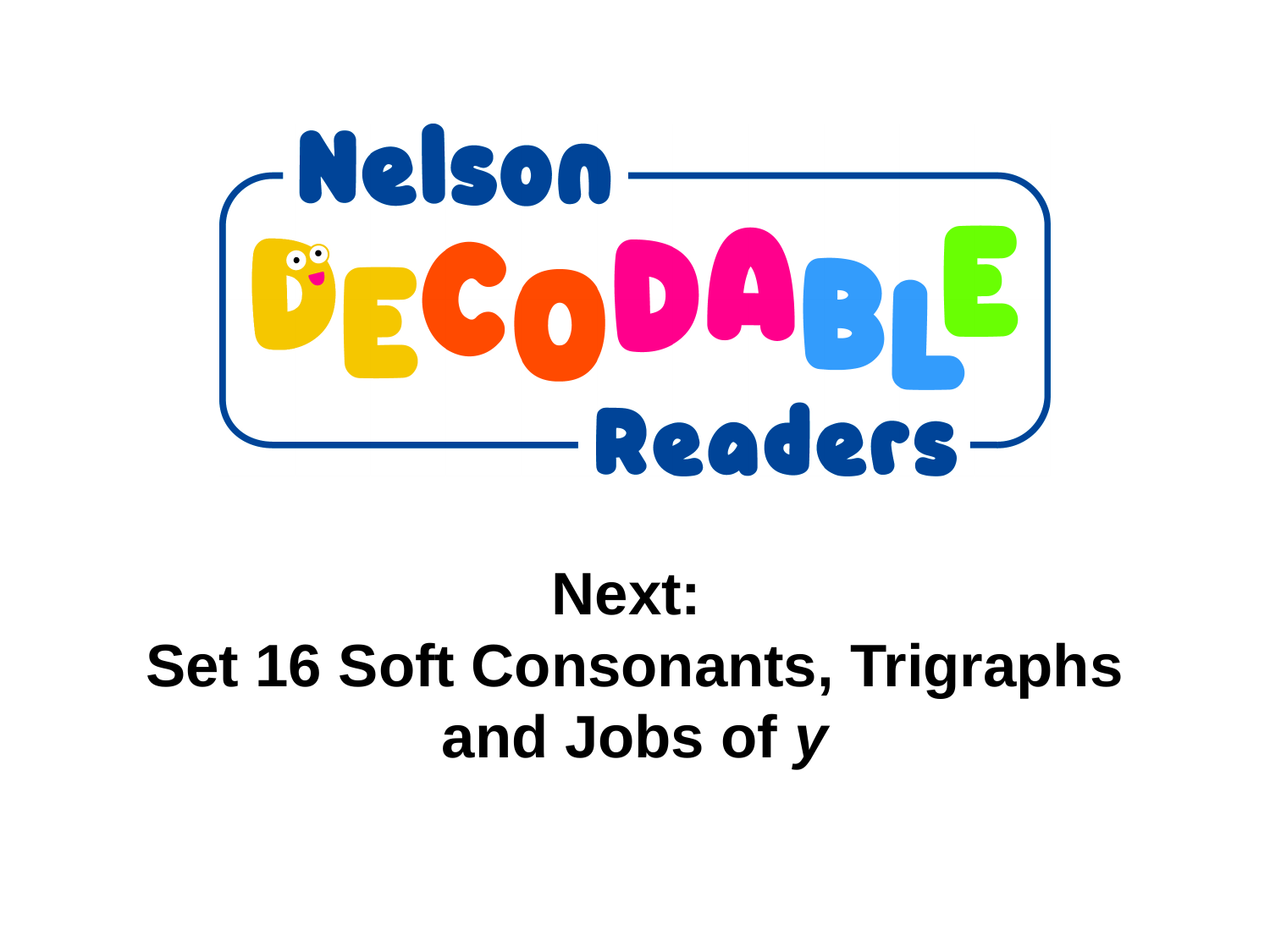

Next:
Set 16 Soft Consonants, Trigraphs and Jobs of y